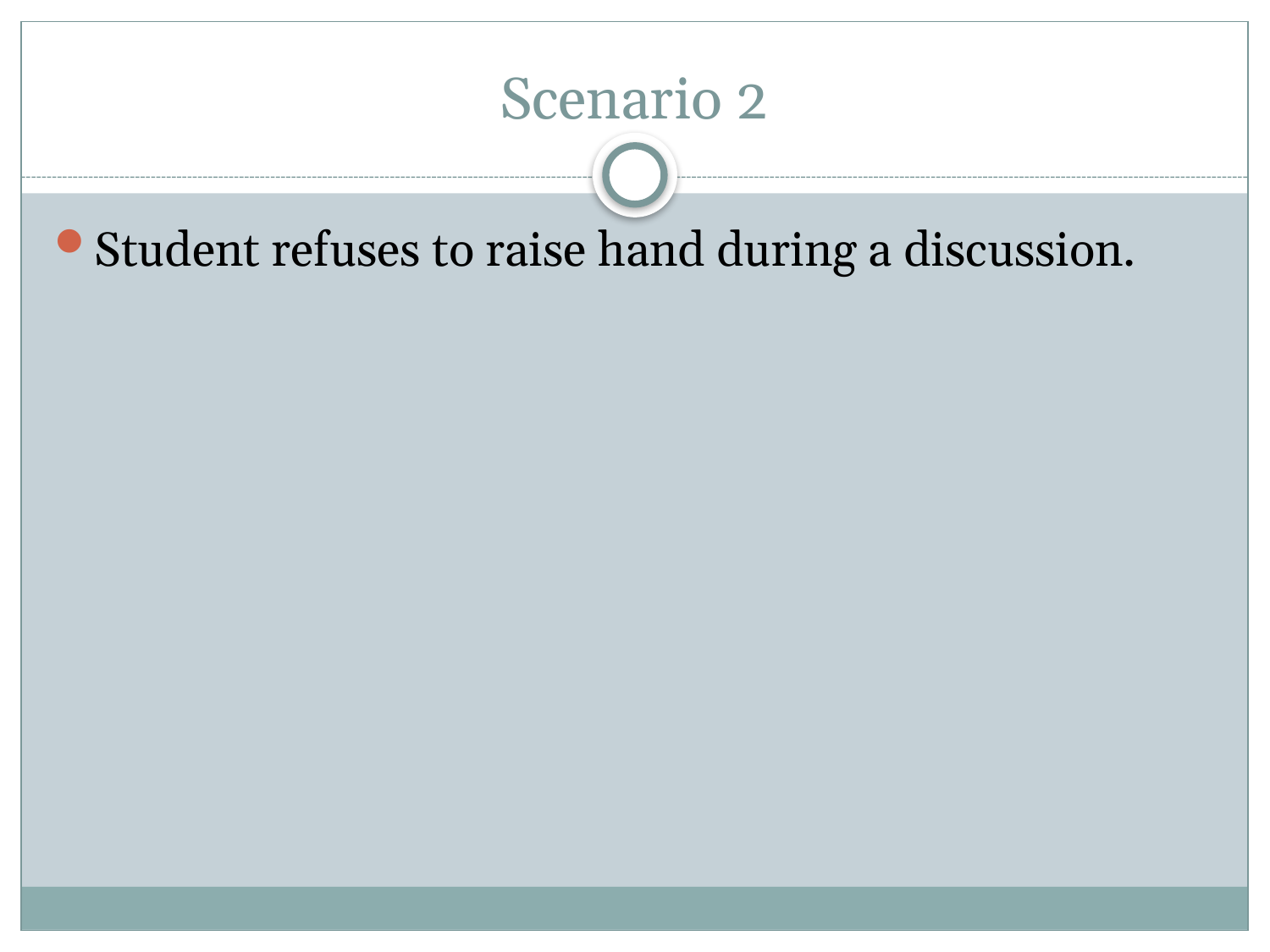

# Scenario 2
Student refuses to raise hand during a discussion.